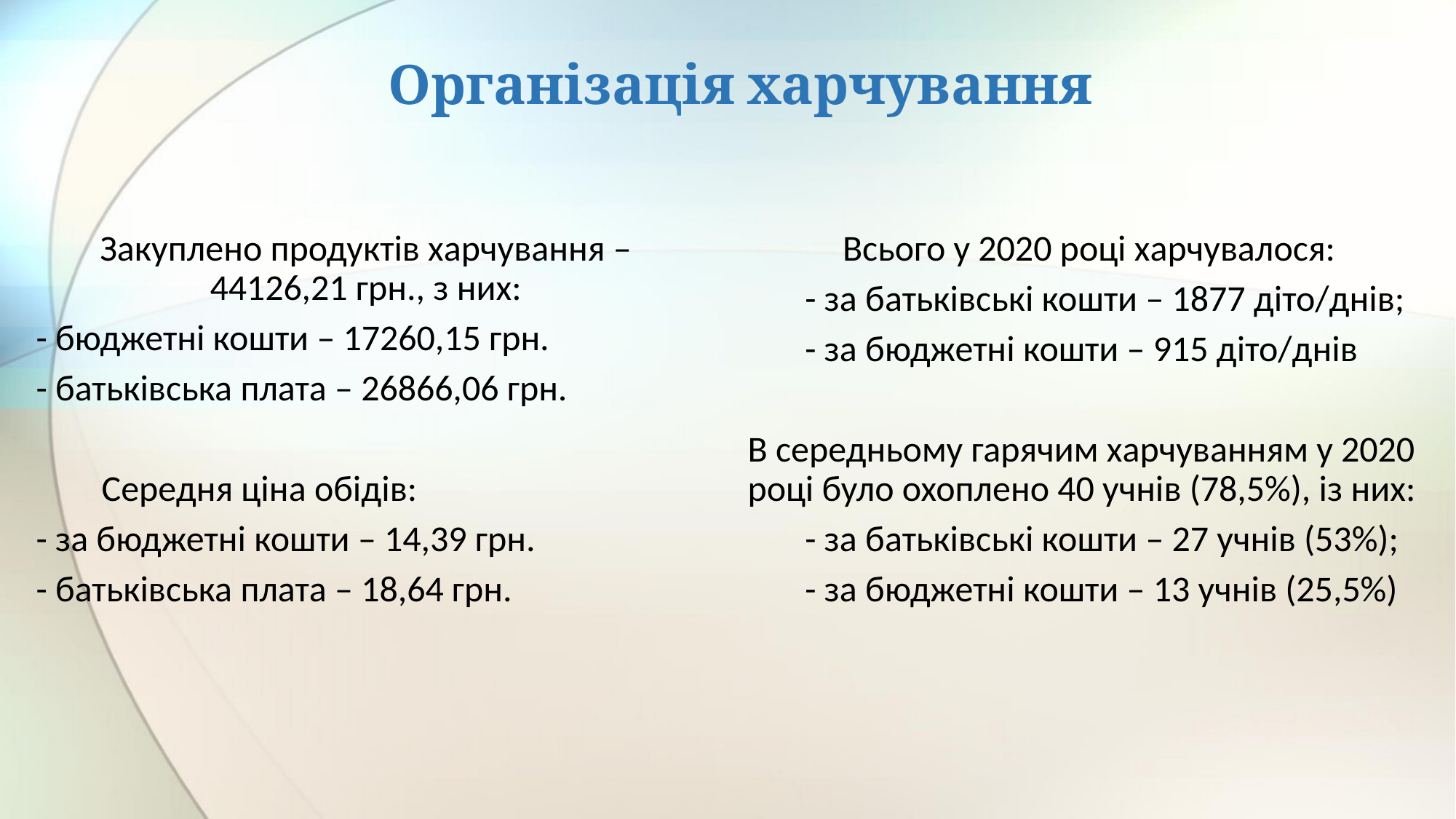

# Організація харчування
Закуплено продуктів харчування – 44126,21 грн., з них:
- бюджетні кошти – 17260,15 грн.
- батьківська плата – 26866,06 грн.

        Середня ціна обідів:
- за бюджетні кошти – 14,39 грн.
- батьківська плата – 18,64 грн.
Всього у 2020 році харчувалося:
       - за батьківські кошти – 1877 діто/днів;
       - за бюджетні кошти – 915 діто/днів

В середньому гарячим харчуванням у 2020 році було охоплено 40 учнів (78,5%), із них:
       - за батьківські кошти – 27 учнів (53%);
       - за бюджетні кошти – 13 учнів (25,5%)